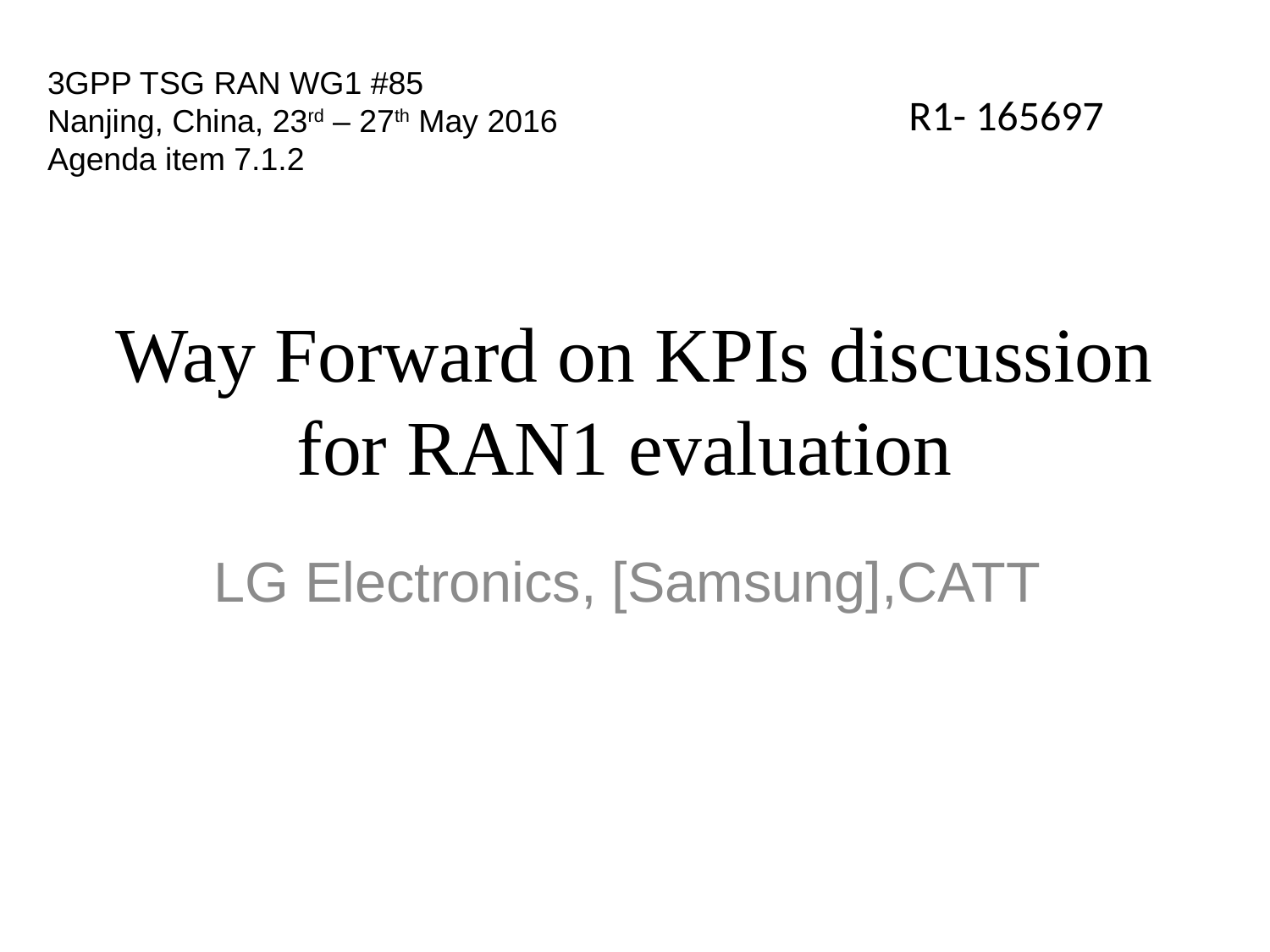

3GPP TSG RAN WG1 #85
Nanjing, China, 23rd – 27th May 2016
Agenda item 7.1.2
R1- 165697
# Way Forward on KPIs discussion for RAN1 evaluation
LG Electronics, [Samsung],CATT